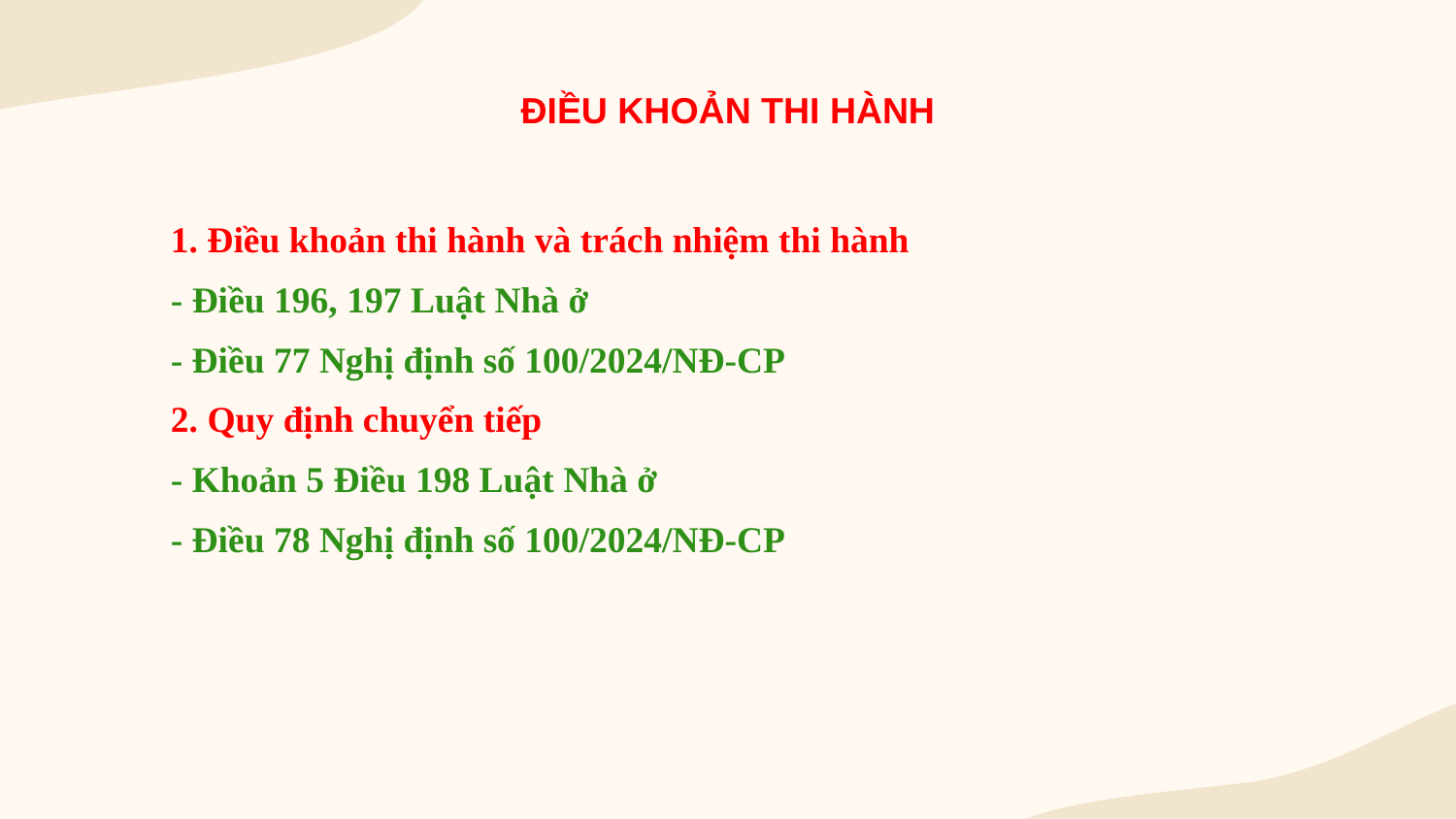

ĐIỀU KHOẢN THI HÀNH
1. Điều khoản thi hành và trách nhiệm thi hành
- Điều 196, 197 Luật Nhà ở
- Điều 77 Nghị định số 100/2024/NĐ-CP
2. Quy định chuyển tiếp
- Khoản 5 Điều 198 Luật Nhà ở
- Điều 78 Nghị định số 100/2024/NĐ-CP